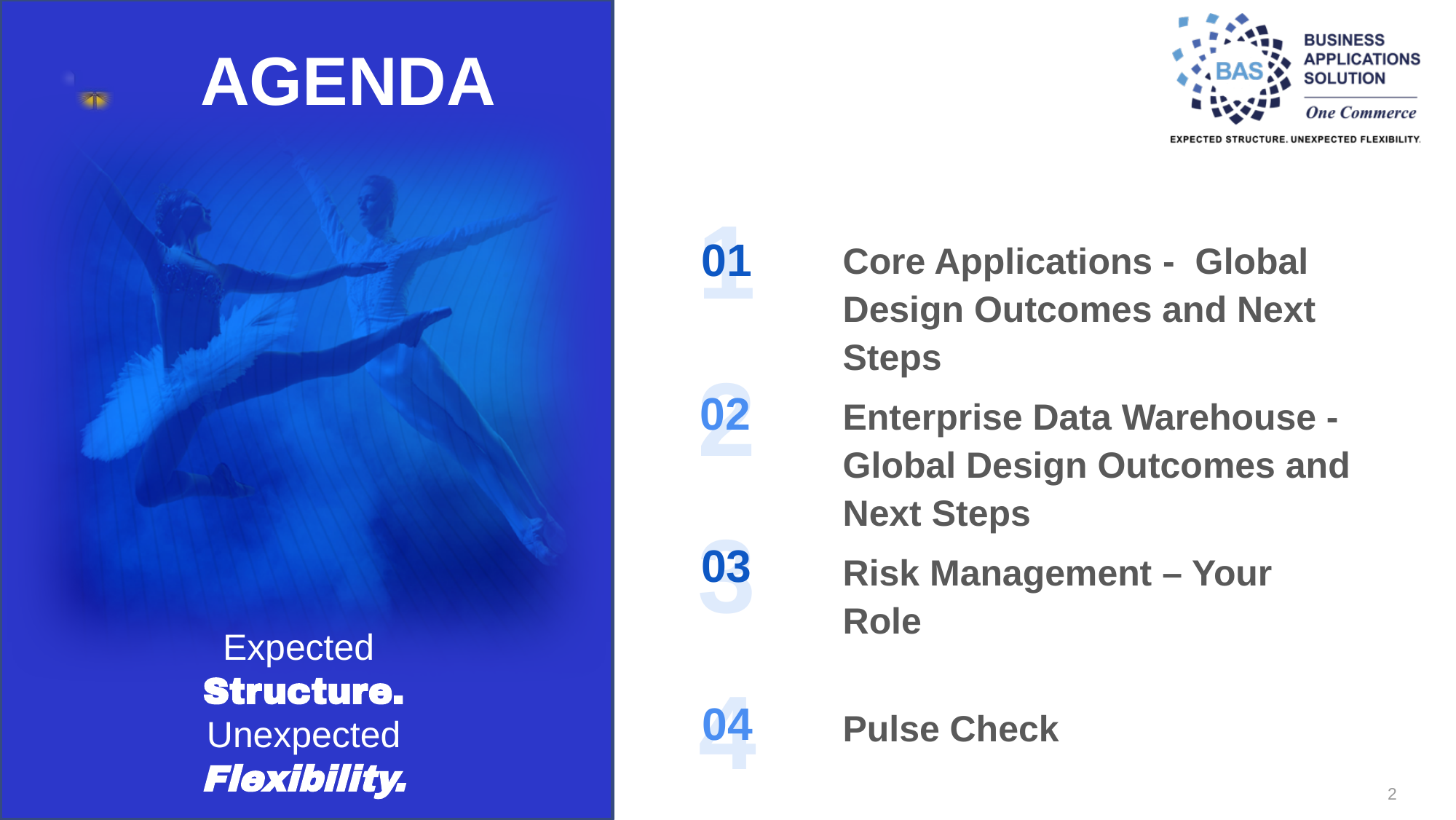

Core Applications -  Global Design Outcomes and Next Steps
Enterprise Data Warehouse - Global Design Outcomes and Next Steps
Risk Management – Your Role
Pulse Check